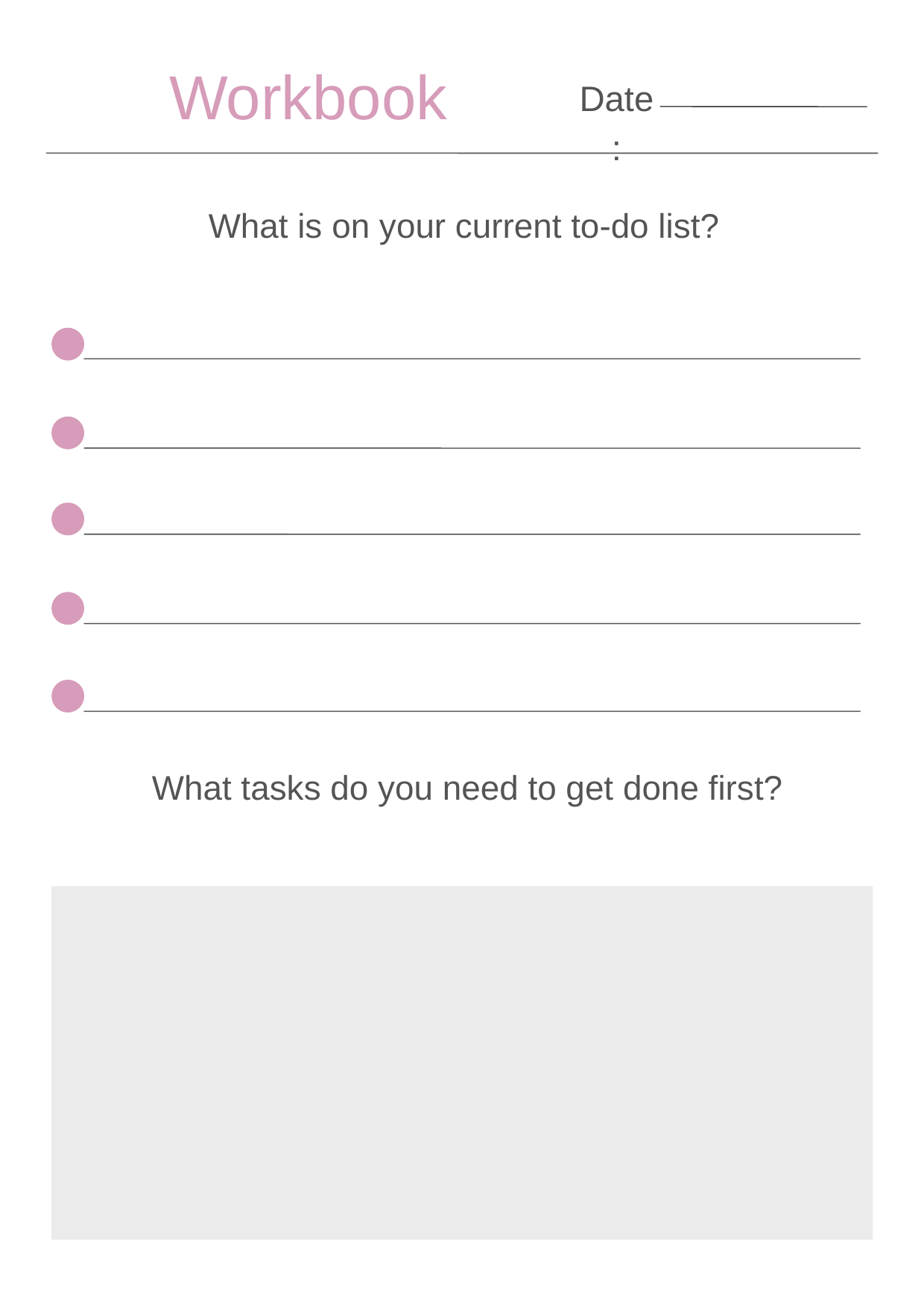

Workbook
Date:

What is on your current to-do list?

What tasks do you need to get done first?